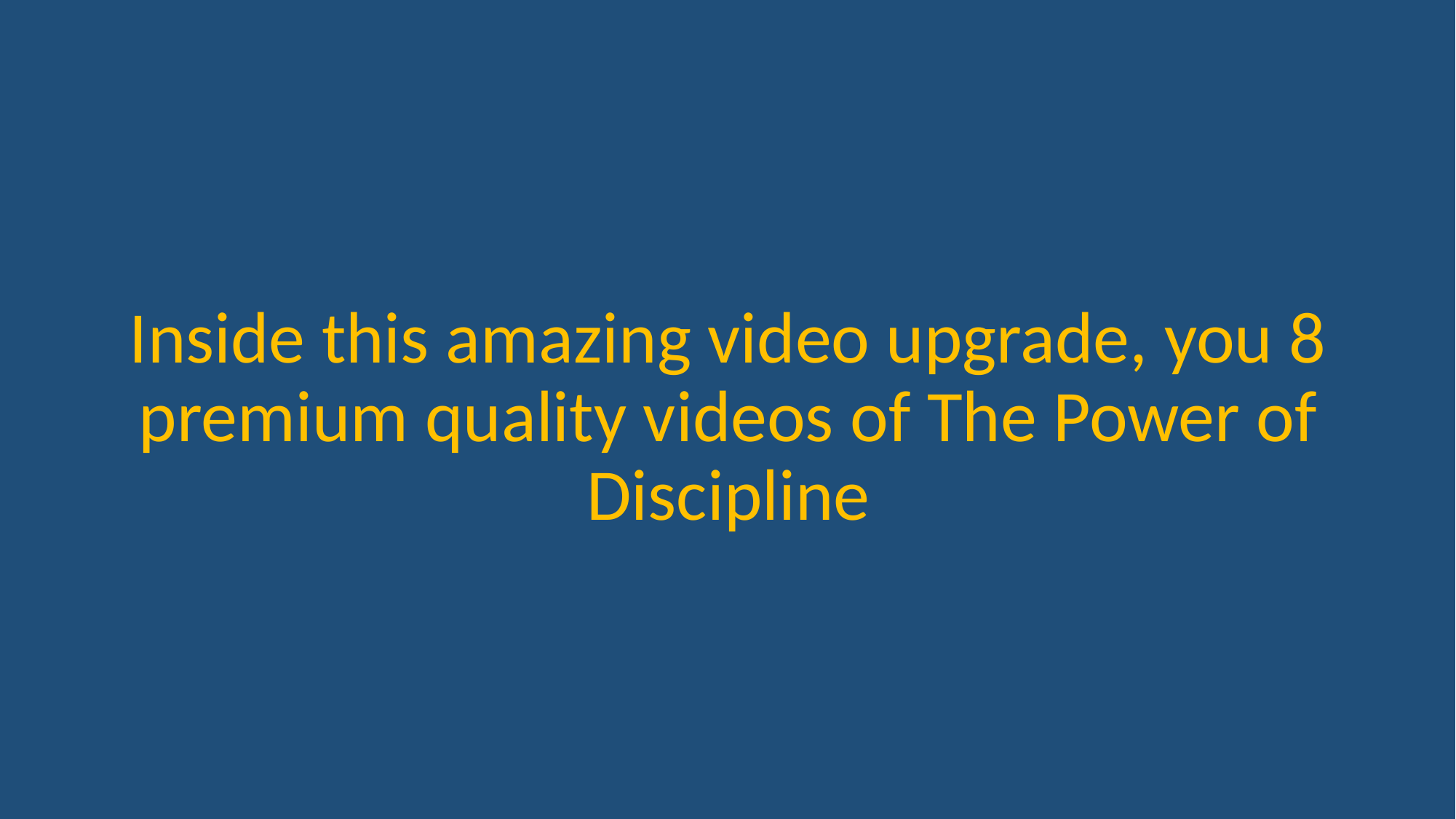

Inside this amazing video upgrade, you 8 premium quality videos of The Power of Discipline